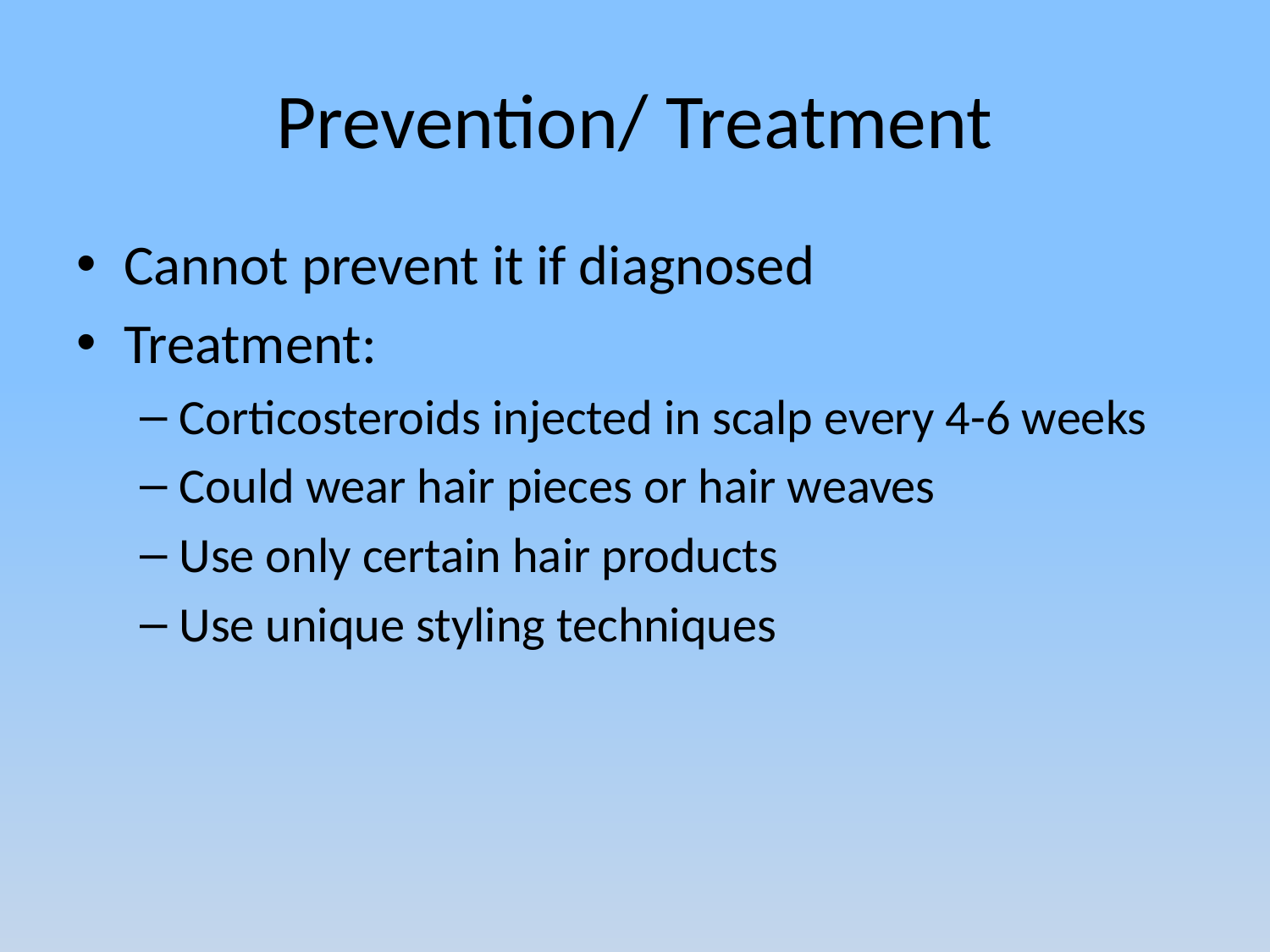

Prevention/ Treatment
Cannot prevent it if diagnosed
Treatment:
Corticosteroids injected in scalp every 4-6 weeks
Could wear hair pieces or hair weaves
Use only certain hair products
Use unique styling techniques